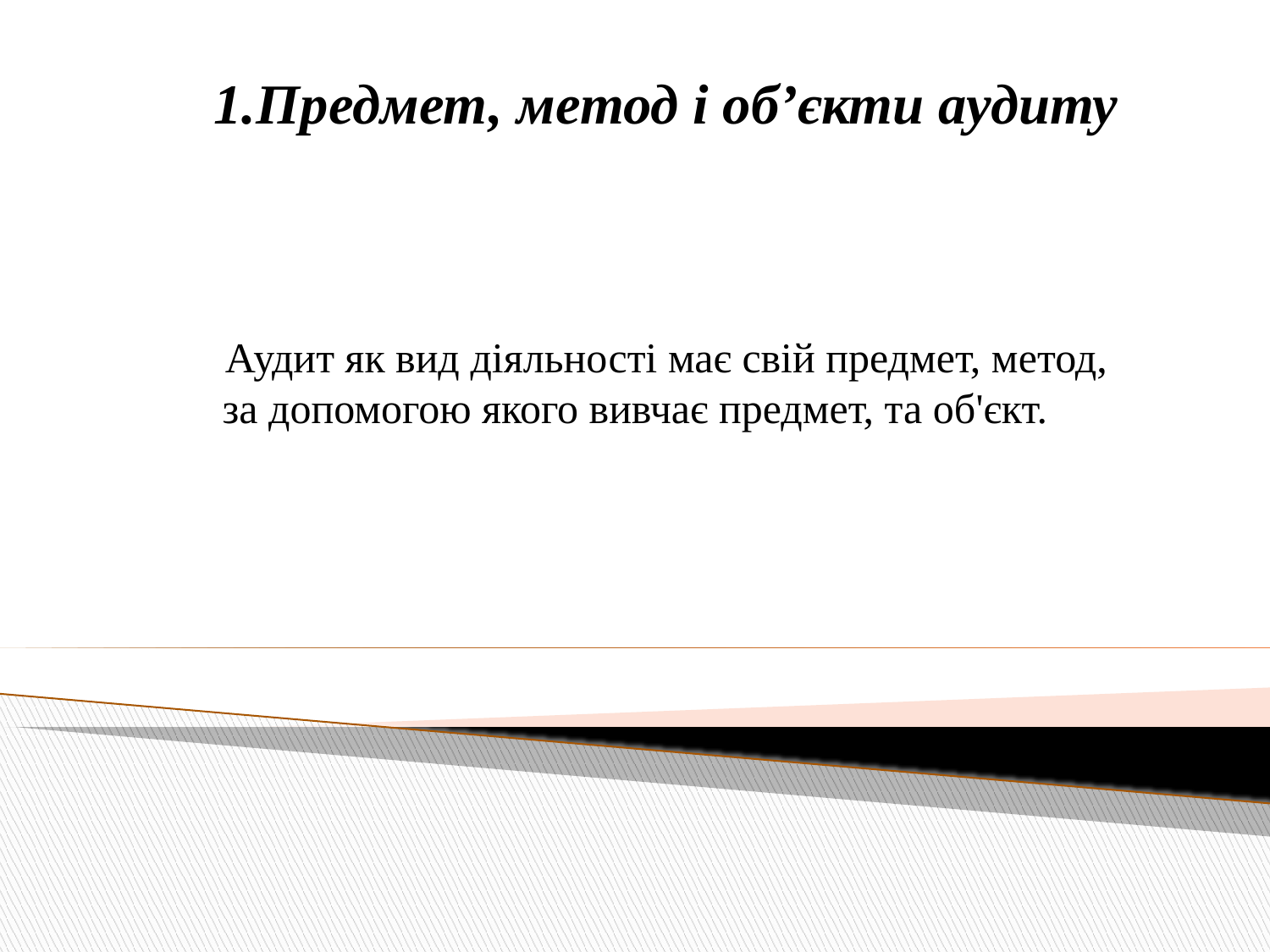

Предмет, метод і об’єкти аудиту

Аудит як вид діяльності має свій предмет, метод, за допомогою якого вивчає предмет, та об'єкт.